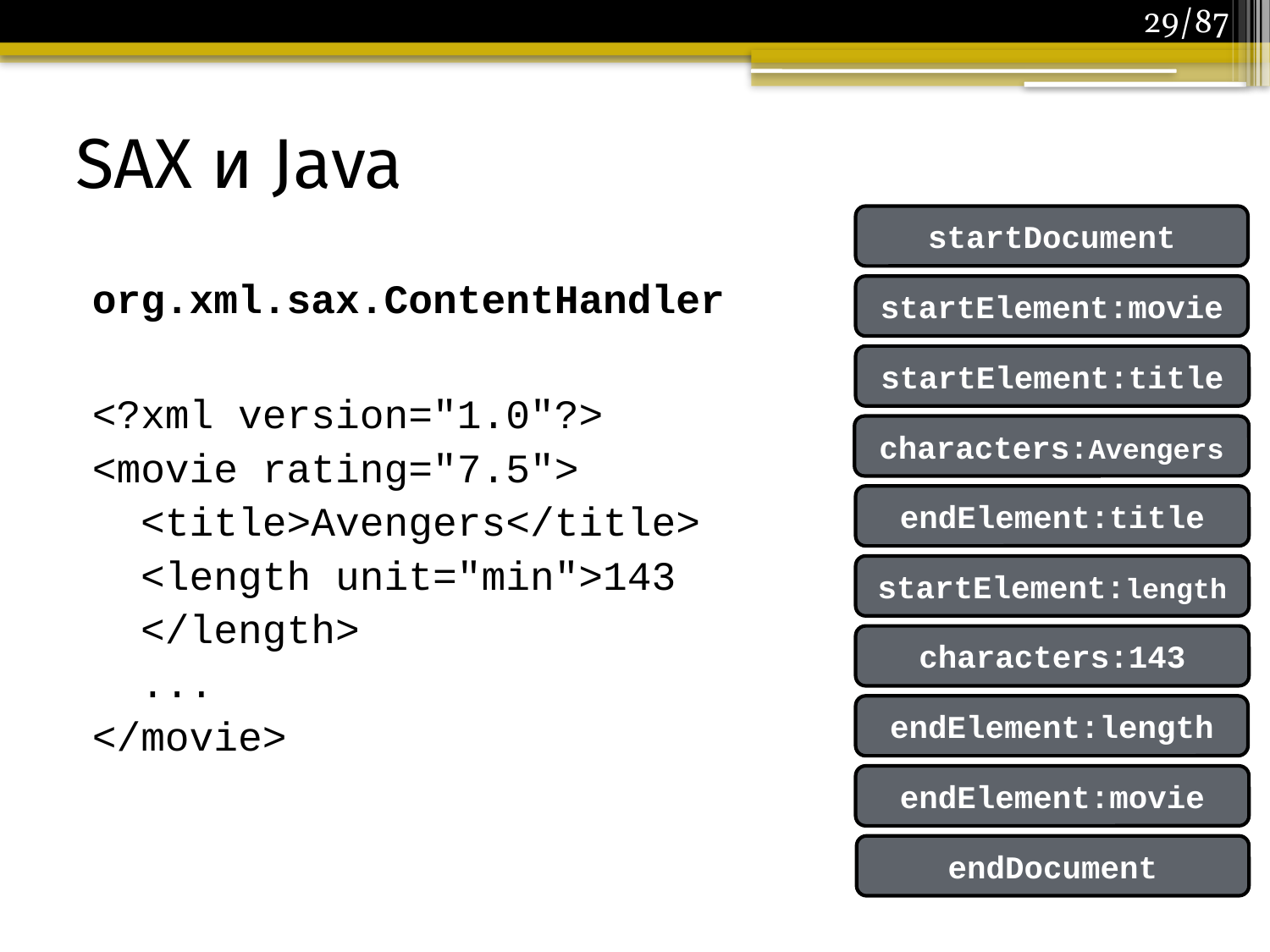

29/87
# SAX и Java
startDocument
org.xml.sax.ContentHandler

<?xml version="1.0"?>
<movie rating="7.5">
  <title>Avengers</title>
  <length unit="min">143
  </length>
  ...
</movie>

startElement:movie
startElement:title
characters:Avengers
endElement:title
startElement:length
characters:143
endElement:length
endElement:movie
endDocument